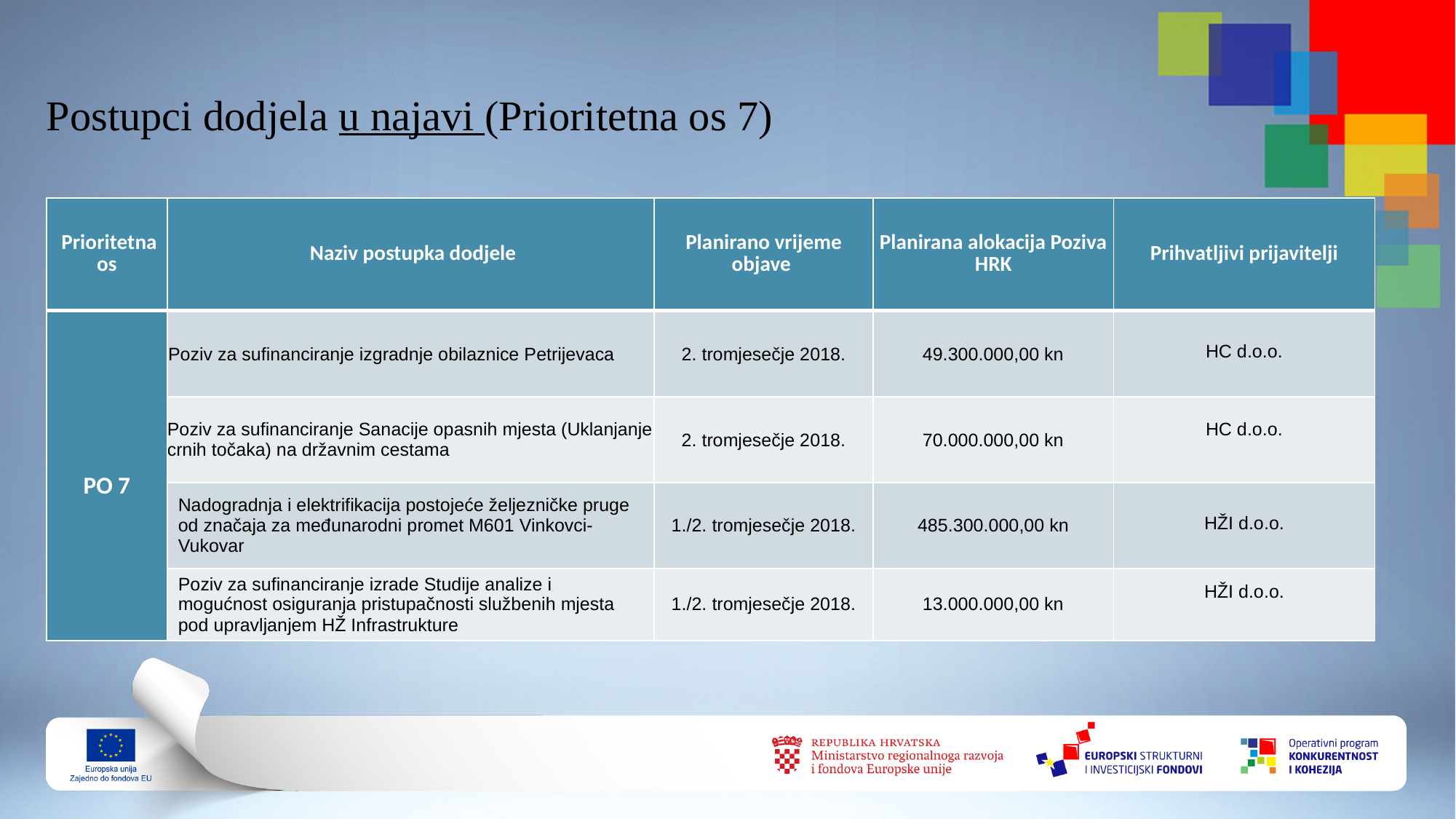

# Postupci dodjela u najavi (Prioritetna os 7)
| Prioritetna os | Naziv postupka dodjele | Planirano vrijeme objave | Planirana alokacija Poziva HRK | Prihvatljivi prijavitelji |
| --- | --- | --- | --- | --- |
| PO 7 | Poziv za sufinanciranje izgradnje obilaznice Petrijevaca | 2. tromjesečje 2018. | 49.300.000,00 kn | HC d.o.o. |
|  | Poziv za sufinanciranje Sanacije opasnih mjesta (Uklanjanje crnih točaka) na državnim cestama | 2. tromjesečje 2018. | 70.000.000,00 kn | HC d.o.o. |
|  | Nadogradnja i elektrifikacija postojeće željezničke pruge od značaja za međunarodni promet M601 Vinkovci-Vukovar | 1./2. tromjesečje 2018. | 485.300.000,00 kn | HŽI d.o.o. |
|  | Poziv za sufinanciranje izrade Studije analize i mogućnost osiguranja pristupačnosti službenih mjesta pod upravljanjem HŽ Infrastrukture | 1./2. tromjesečje 2018. | 13.000.000,00 kn | HŽI d.o.o. |